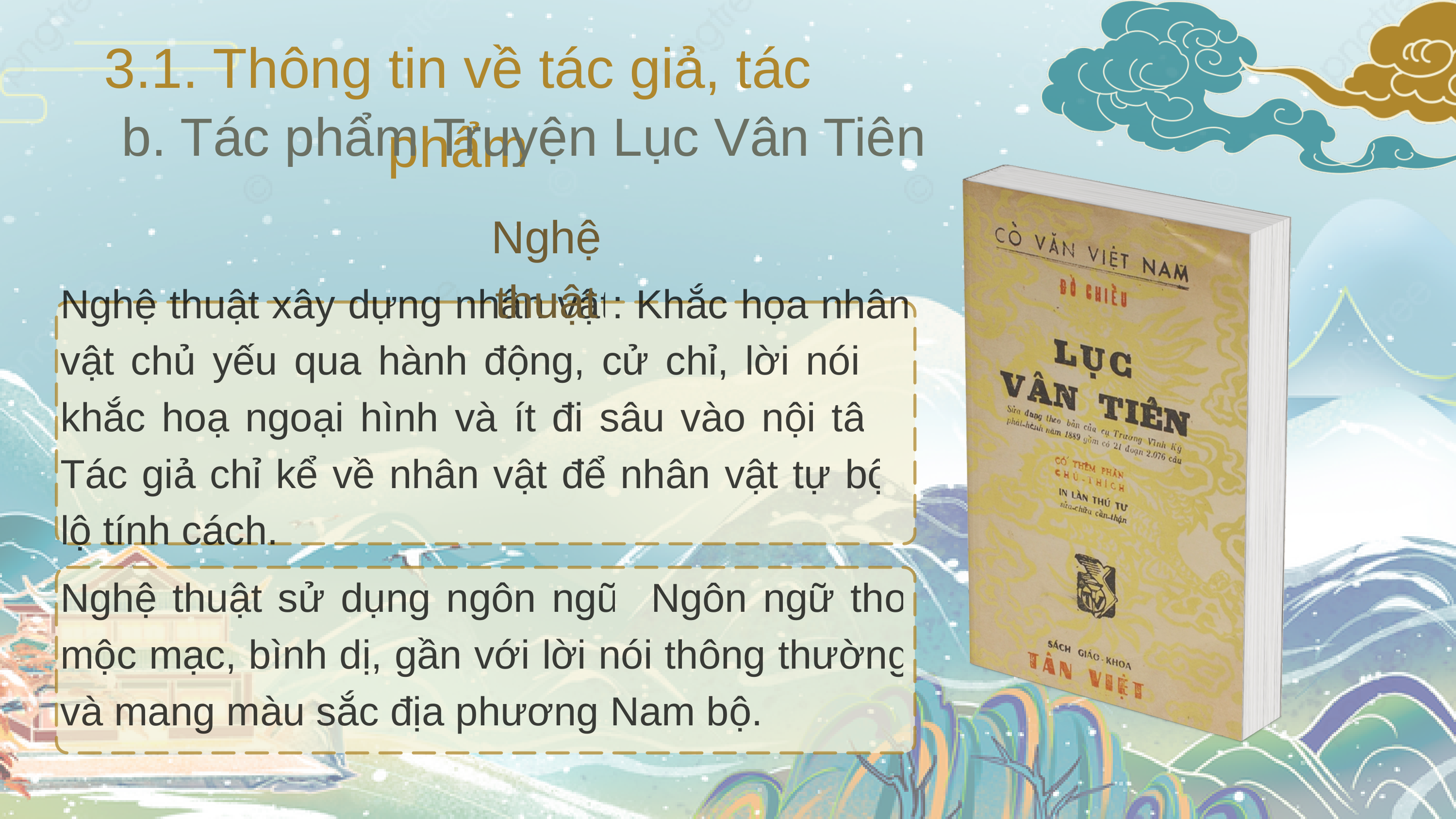

3.1. Thông tin về tác giả, tác phẩm
b. Tác phẩm Truyện Lục Vân Tiên

Nghệ thuật

Nghệ thuật xây dựng nhân vật: Khắc họa nhân vật chủ yếu qua hành động, cử chỉ, lời nói, ít khắc hoạ ngoại hình và ít đi sâu vào nội tâm. Tác giả chỉ kể về nhân vật để nhân vật tự bộc lộ tính cách.

Nghệ thuật sử dụng ngôn ngữ: Ngôn ngữ thơ mộc mạc, bình dị, gần với lời nói thông thường và mang màu sắc địa phương Nam bộ.